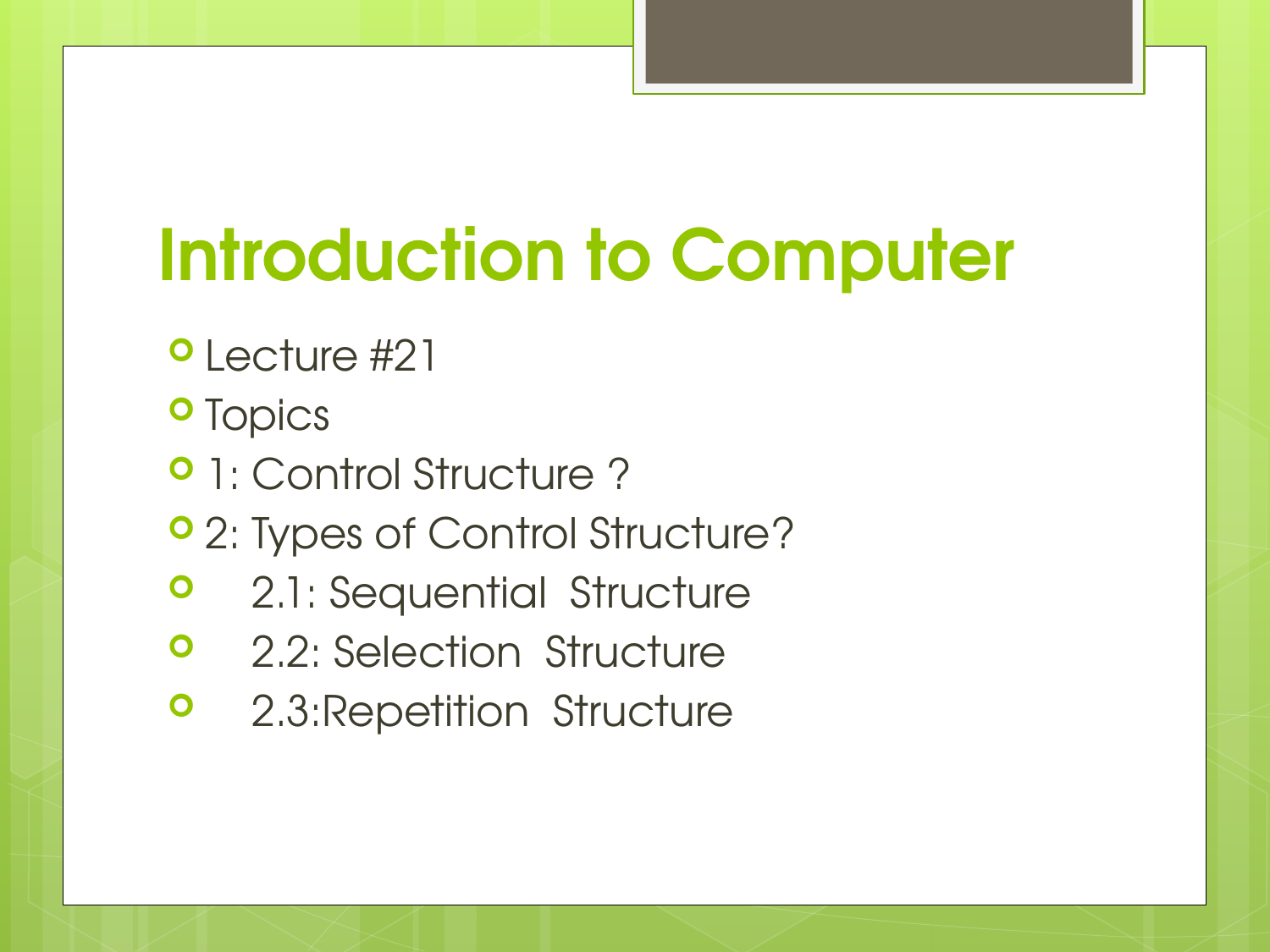

# Introduction to Computer
Lecture #21
Topics
1: Control Structure ?
2: Types of Control Structure?
    2.1: Sequential  Structure
    2.2: Selection  Structure
    2.3:Repetition  Structure